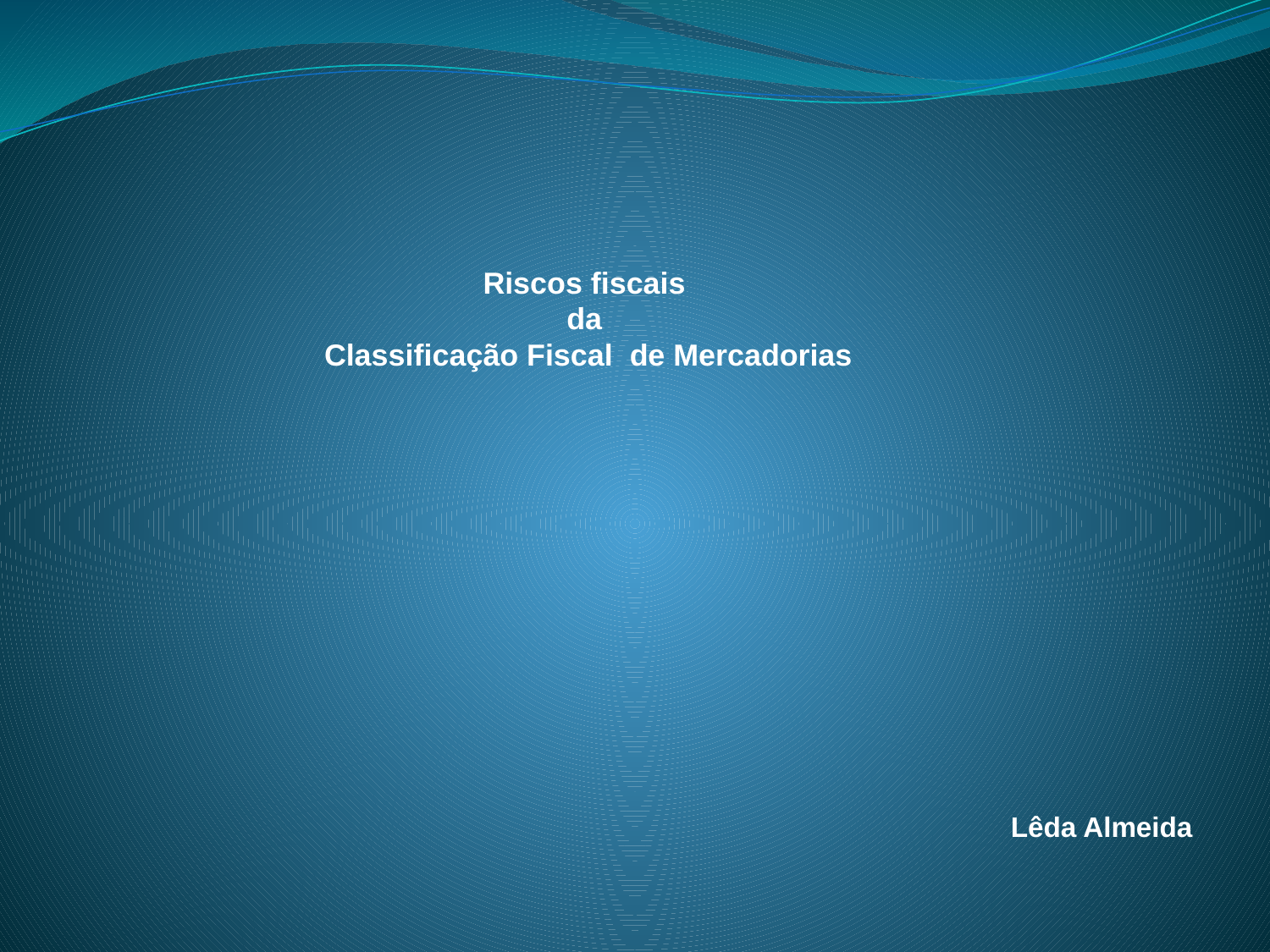

# Riscos fiscais da Classificação Fiscal  de Mercadorias
Lêda Almeida